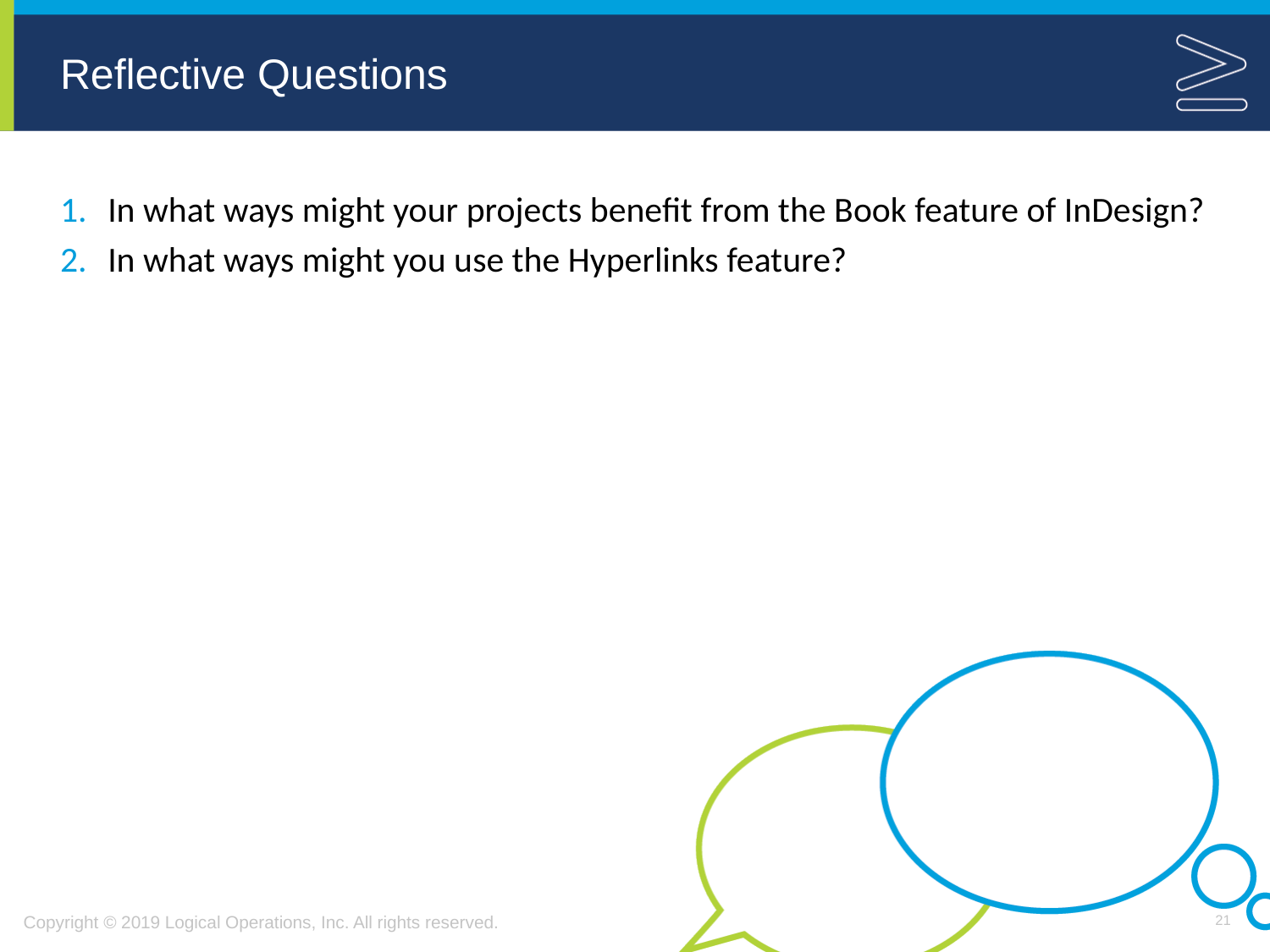

# Reflective Questions
In what ways might your projects benefit from the Book feature of InDesign?
In what ways might you use the Hyperlinks feature?
21